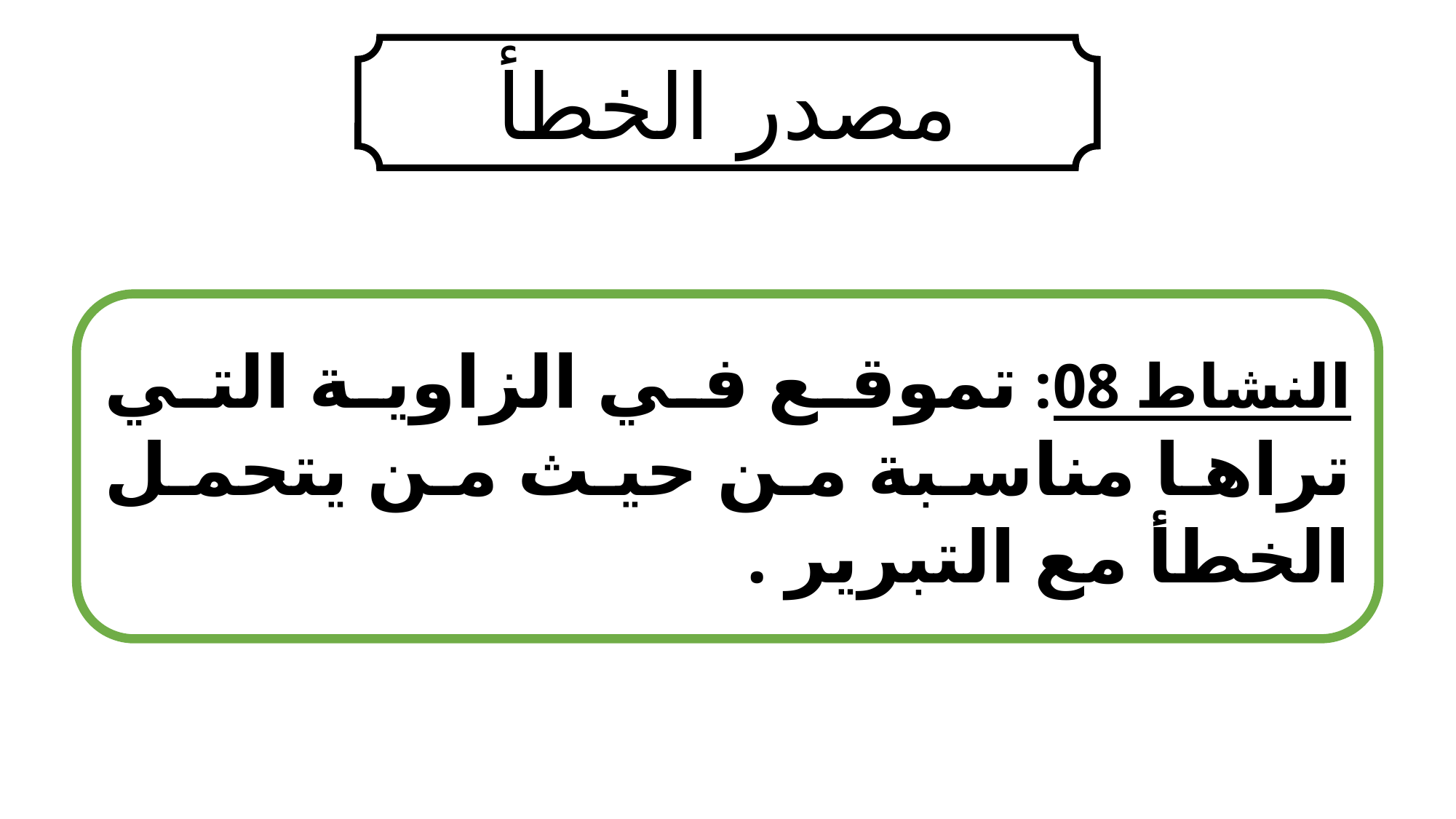

مصدر الخطأ
النشاط 08: تموقع في الزاوية التي تراها مناسبة من حيث من يتحمل الخطأ مع التبرير .